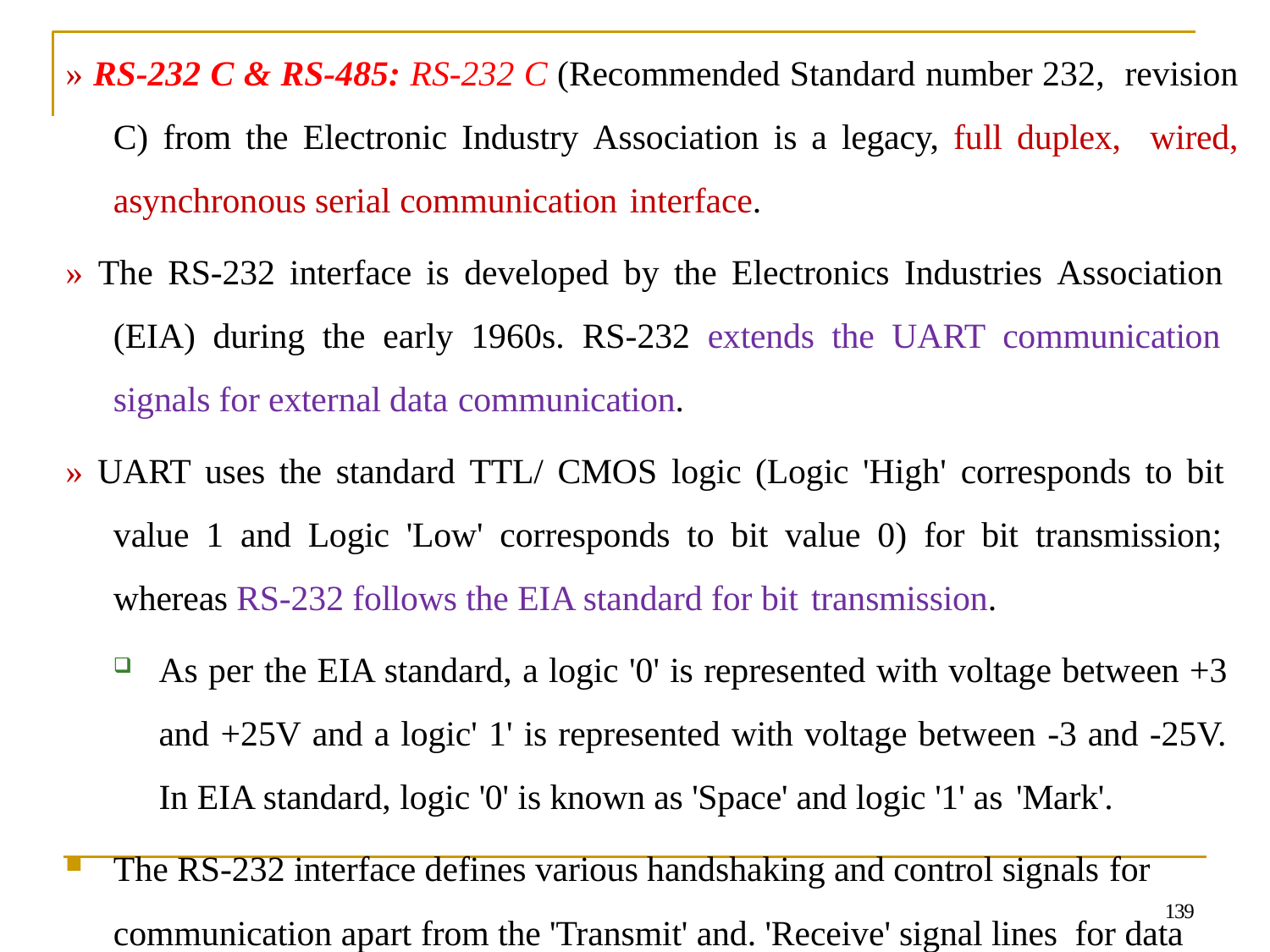

# » RS-232 C & RS-485: RS-232 C (Recommended Standard number 232,  revision C) from the Electronic Industry Association is a legacy, full duplex,  wired, asynchronous serial communication interface.
» The RS-232 interface is developed by the Electronics Industries Association  (EIA) during the early 1960s. RS-232 extends the UART communication  signals for external data communication.
» UART uses the standard TTL/ CMOS logic (Logic 'High' corresponds to bit  value 1 and Logic 'Low' corresponds to bit value 0) for bit transmission;  whereas RS-232 follows the EIA standard for bit transmission.
As per the EIA standard, a logic '0' is represented with voltage between +3  and +25V and a logic' 1' is represented with voltage between -3 and -25V.  In EIA standard, logic '0' is known as 'Space' and logic '1' as 'Mark'.
The RS-232 interface defines various handshaking and control signals for

139
communication apart from the 'Transmit' and. 'Receive' signal lines for data